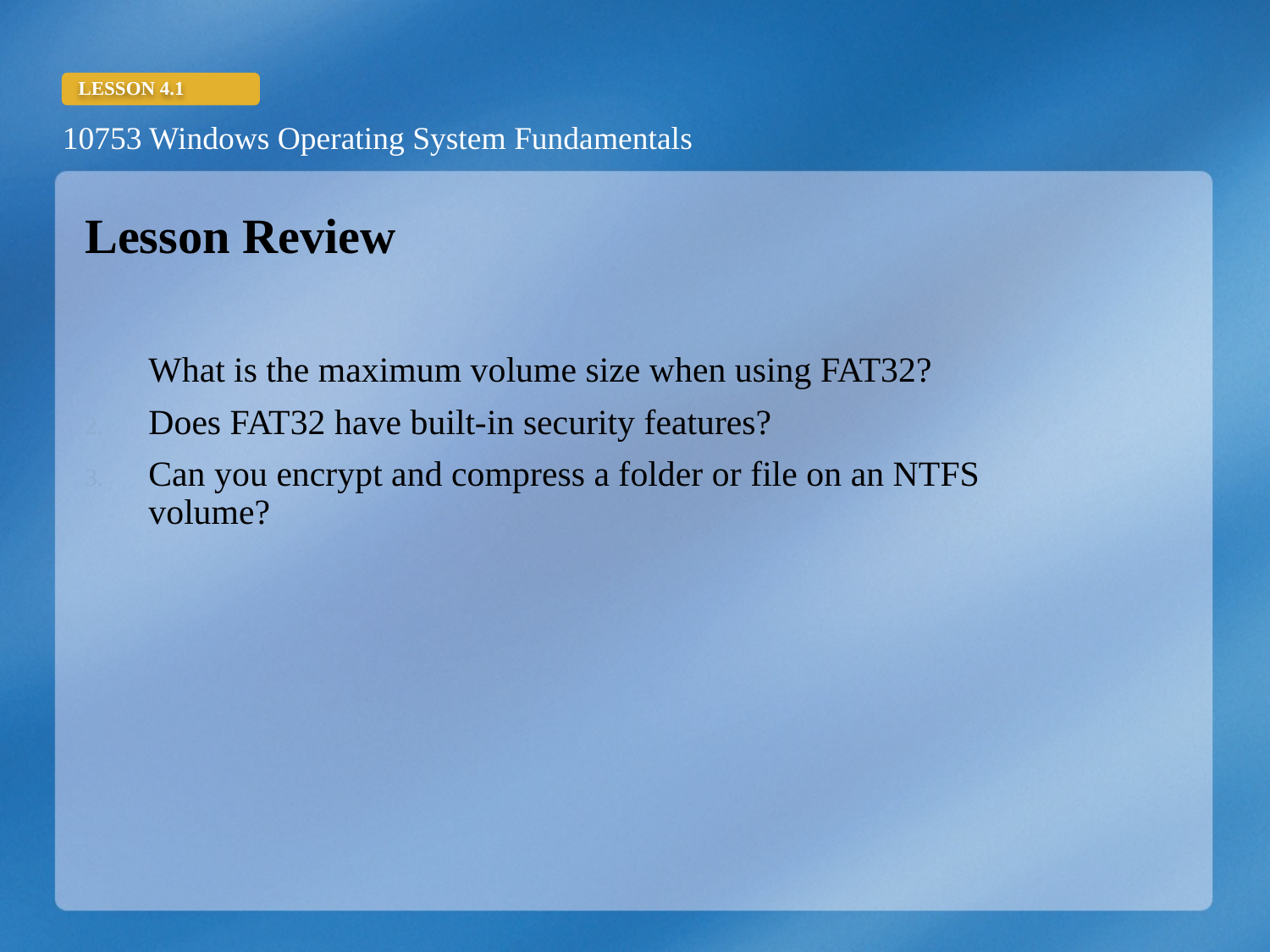

Lesson Review

What is the maximum volume size when using FAT32?
Does FAT32 have built-in security features?
Can you encrypt and compress a folder or file on an NTFS volume?